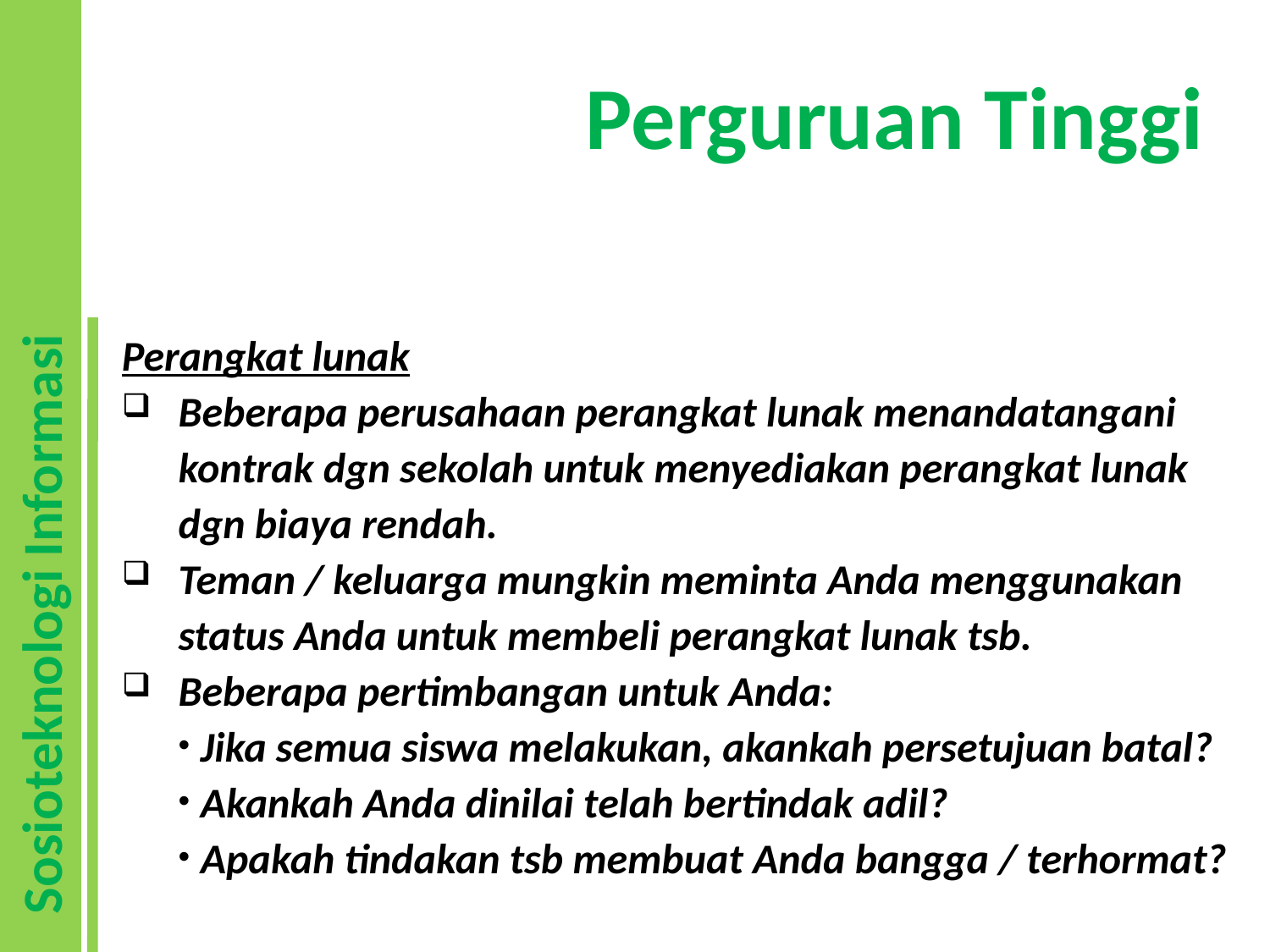

# Perguruan Tinggi
Perangkat lunak
Beberapa perusahaan perangkat lunak menandatangani kontrak dgn sekolah untuk menyediakan perangkat lunak dgn biaya rendah.
Teman / keluarga mungkin meminta Anda menggunakan status Anda untuk membeli perangkat lunak tsb.
Beberapa pertimbangan untuk Anda:
Jika semua siswa melakukan, akankah persetujuan batal?
Akankah Anda dinilai telah bertindak adil?
Apakah tindakan tsb membuat Anda bangga / terhormat?